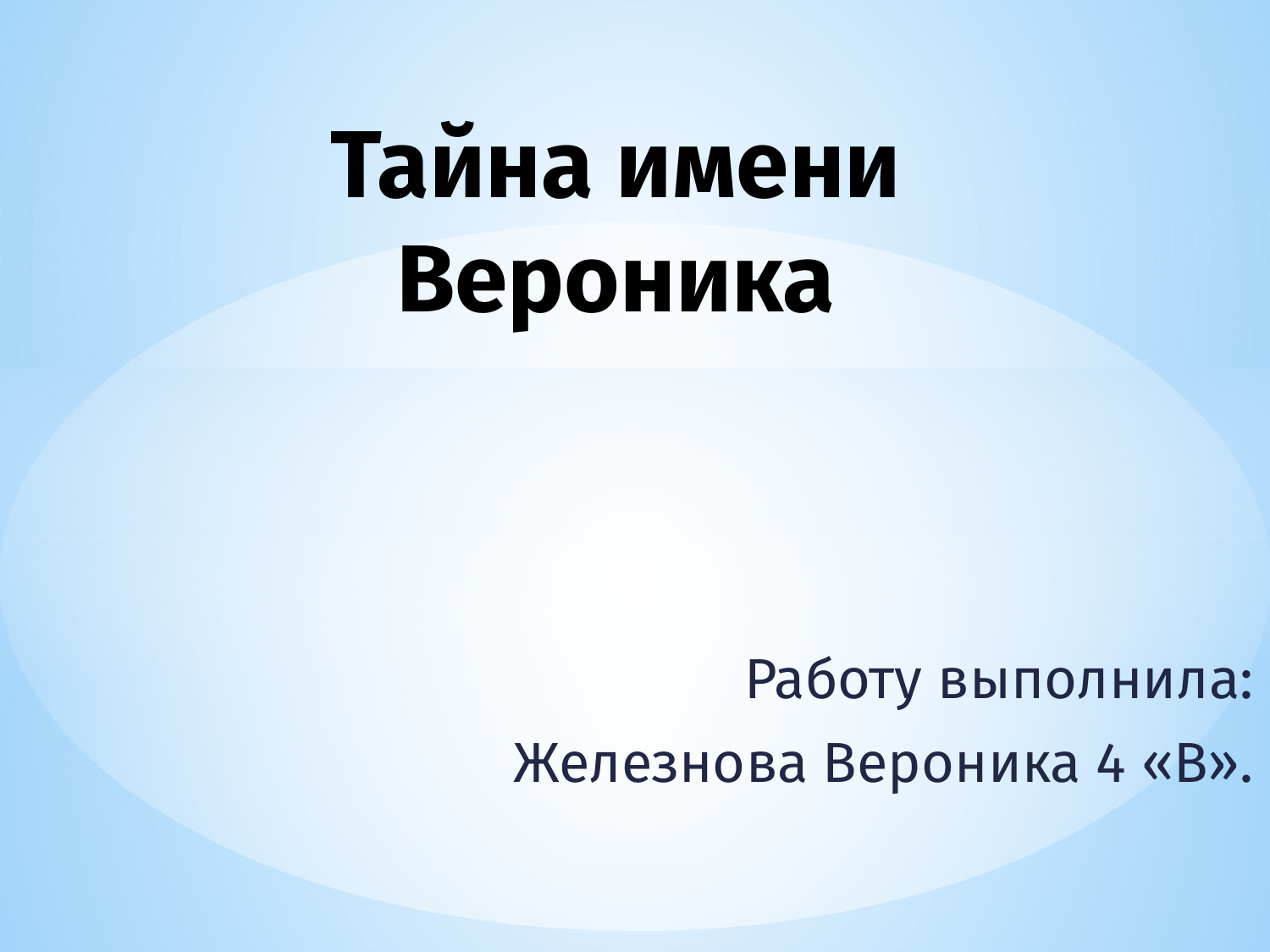

# Тайна имени Вероника
Работу выполнила:
Железнова Вероника 4 «В».